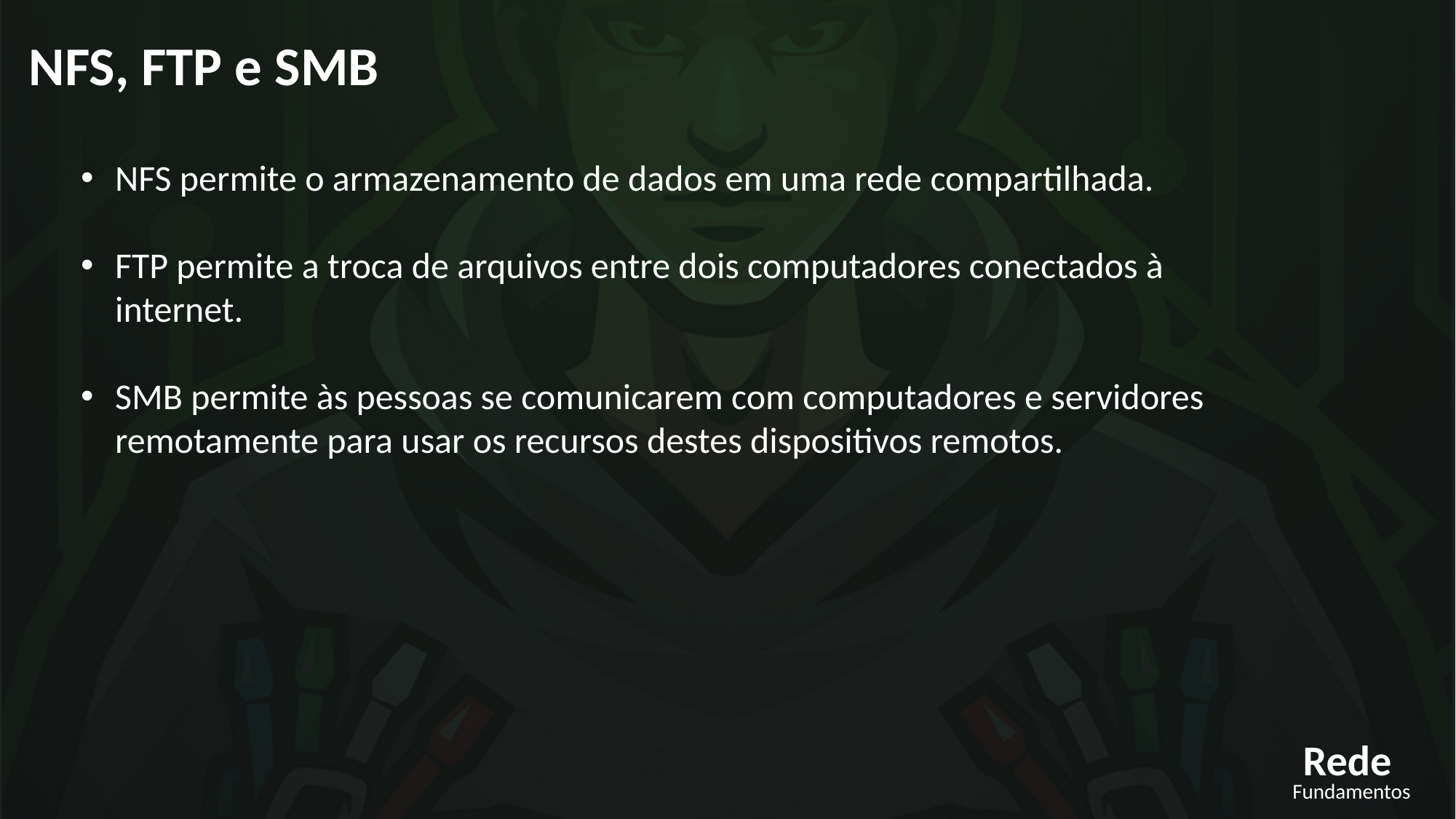

NFS, FTP e SMB
NFS permite o armazenamento de dados em uma rede compartilhada.

FTP permite a troca de arquivos entre dois computadores conectados à internet.

SMB permite às pessoas se comunicarem com computadores e servidores remotamente para usar os recursos destes dispositivos remotos.
Rede
Fundamentos